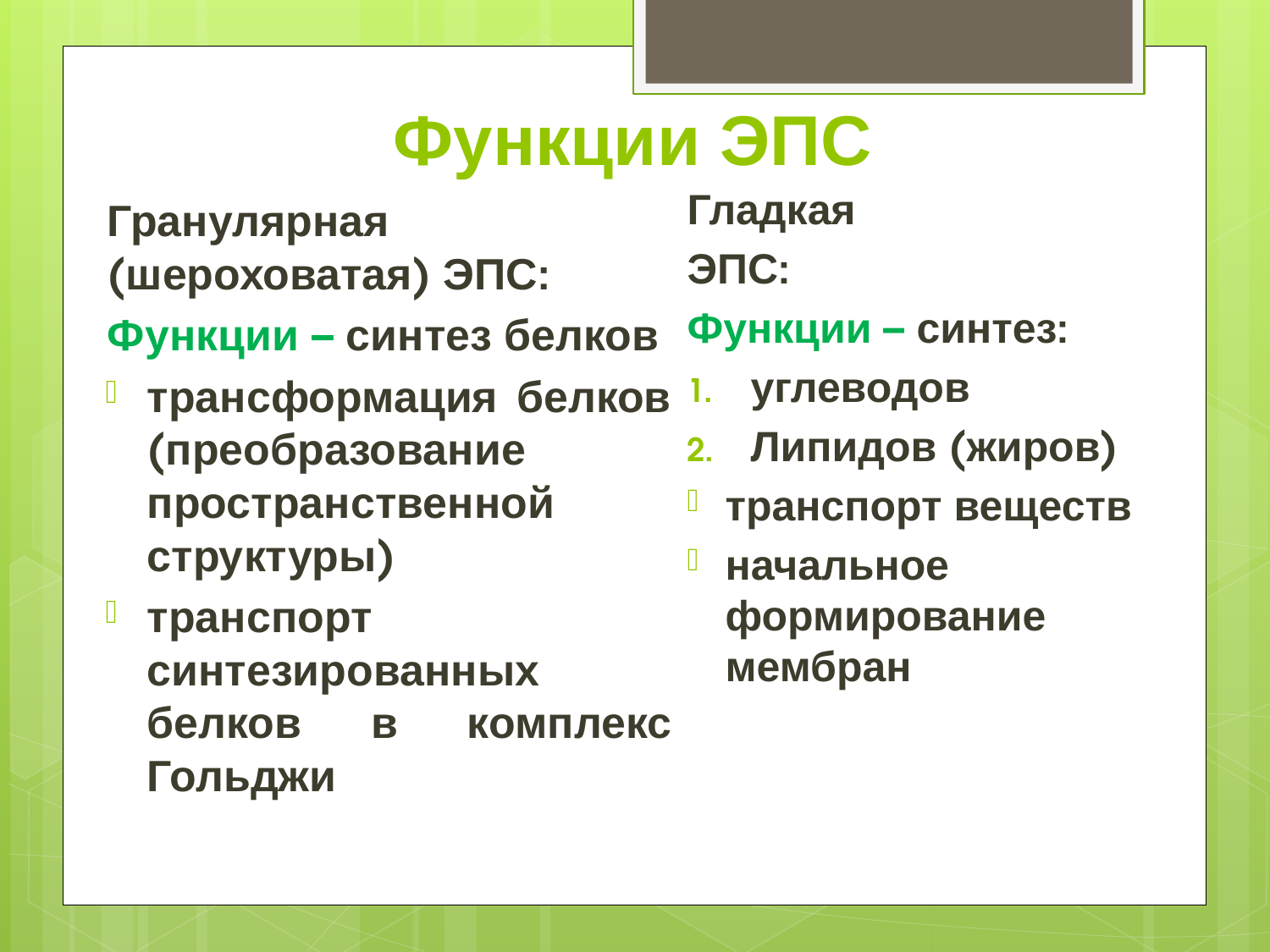

# Функции ЭПС
Гладкая
ЭПС:
Функции – синтез:
углеводов
Липидов (жиров)
транспорт веществ
начальное формирование мембран

Гранулярная (шероховатая) ЭПС:
Функции – синтез белков
трансформация белков (преобразование пространственной структуры)
транспорт синтезированных белков в комплекс Гольджи